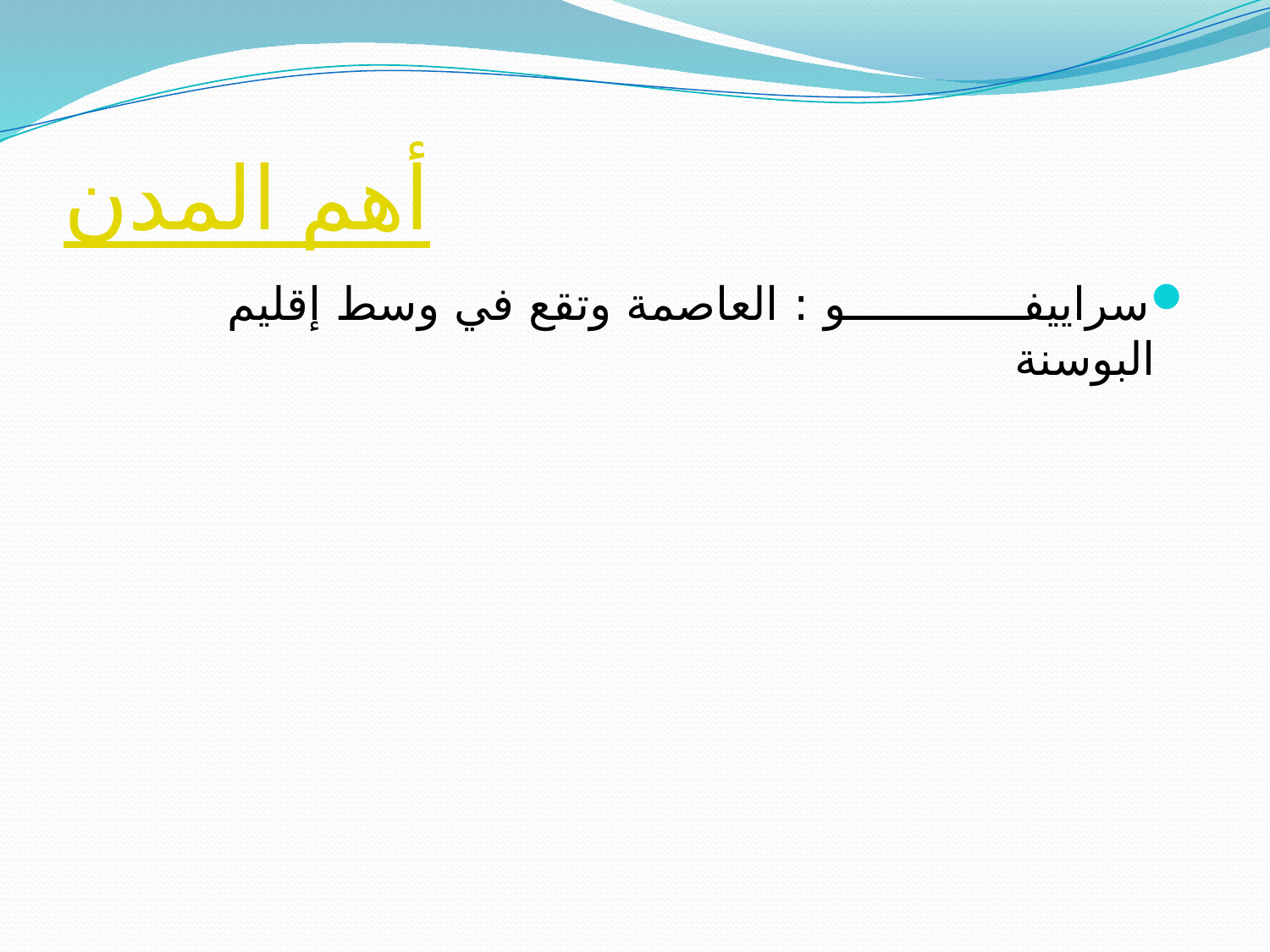

# أهم المدن
سراييفـــــــــــــو : العاصمة وتقع في وسط إقليم البوسنة